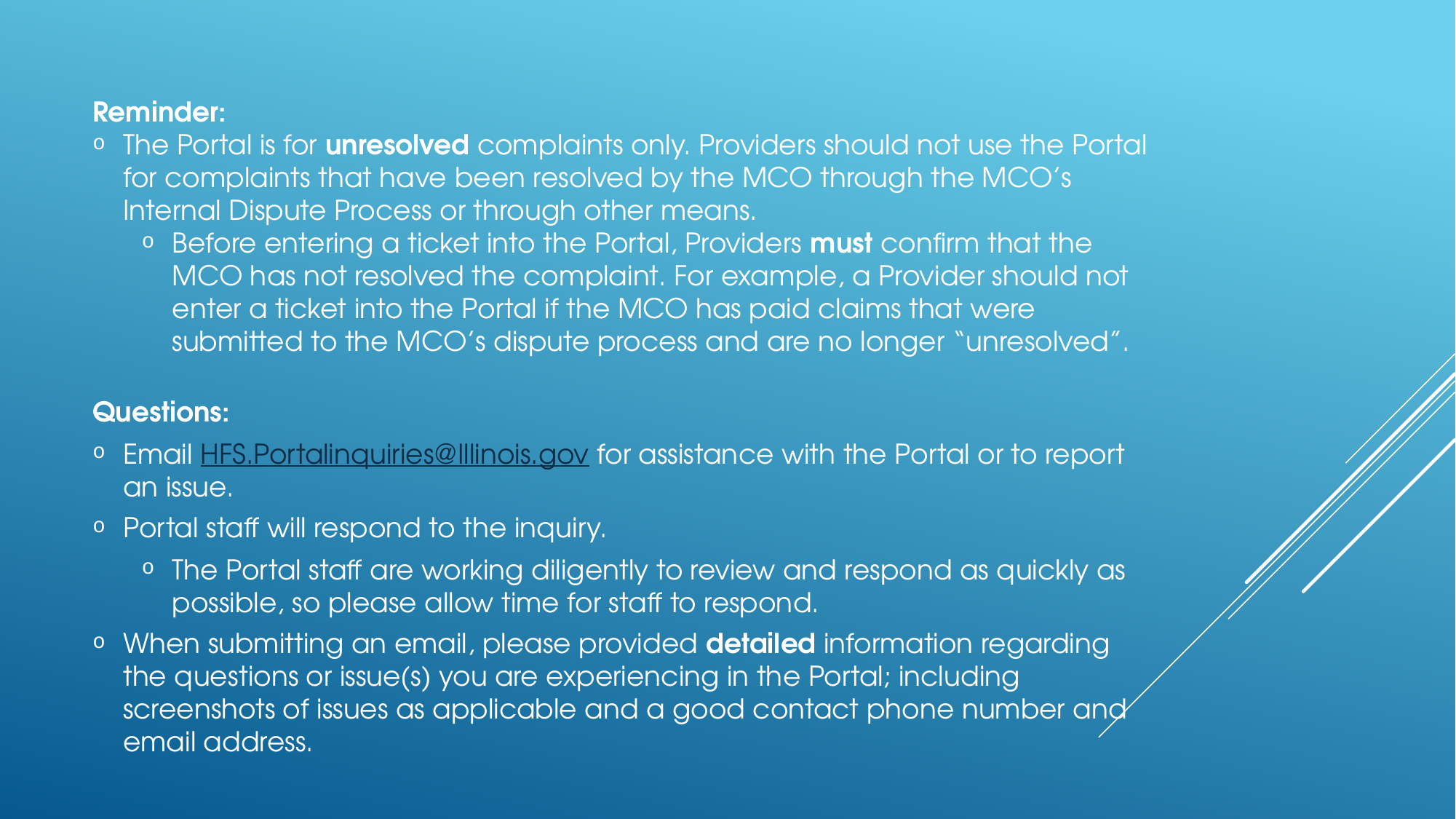

Reminder:
The Portal is for unresolved complaints only. Providers should not use the Portal for complaints that have been resolved by the MCO through the MCO’s Internal Dispute Process or through other means.
Before entering a ticket into the Portal, Providers must confirm that the MCO has not resolved the complaint. For example, a Provider should not enter a ticket into the Portal if the MCO has paid claims that were submitted to the MCO’s dispute process and are no longer “unresolved”.

Questions:
Email HFS.Portalinquiries@Illinois.gov for assistance with the Portal or to report an issue.
Portal staff will respond to the inquiry.
The Portal staff are working diligently to review and respond as quickly as possible, so please allow time for staff to respond.
When submitting an email, please provided detailed information regarding the questions or issue(s) you are experiencing in the Portal; including screenshots of issues as applicable and a good contact phone number and email address.